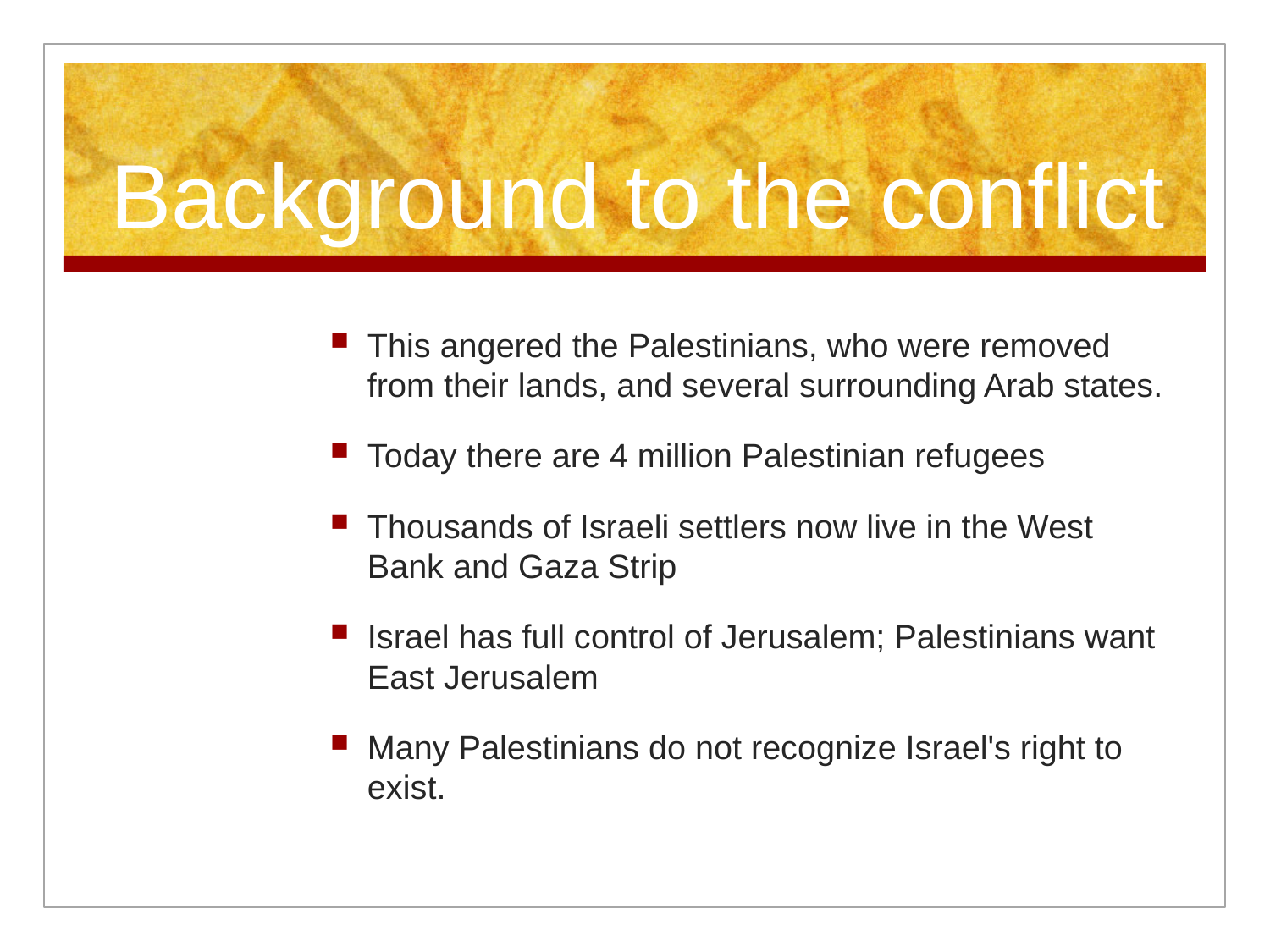

# Background to the conflict
This angered the Palestinians, who were removed from their lands, and several surrounding Arab states.
Today there are 4 million Palestinian refugees
Thousands of Israeli settlers now live in the West Bank and Gaza Strip
Israel has full control of Jerusalem; Palestinians want East Jerusalem
Many Palestinians do not recognize Israel's right to exist.